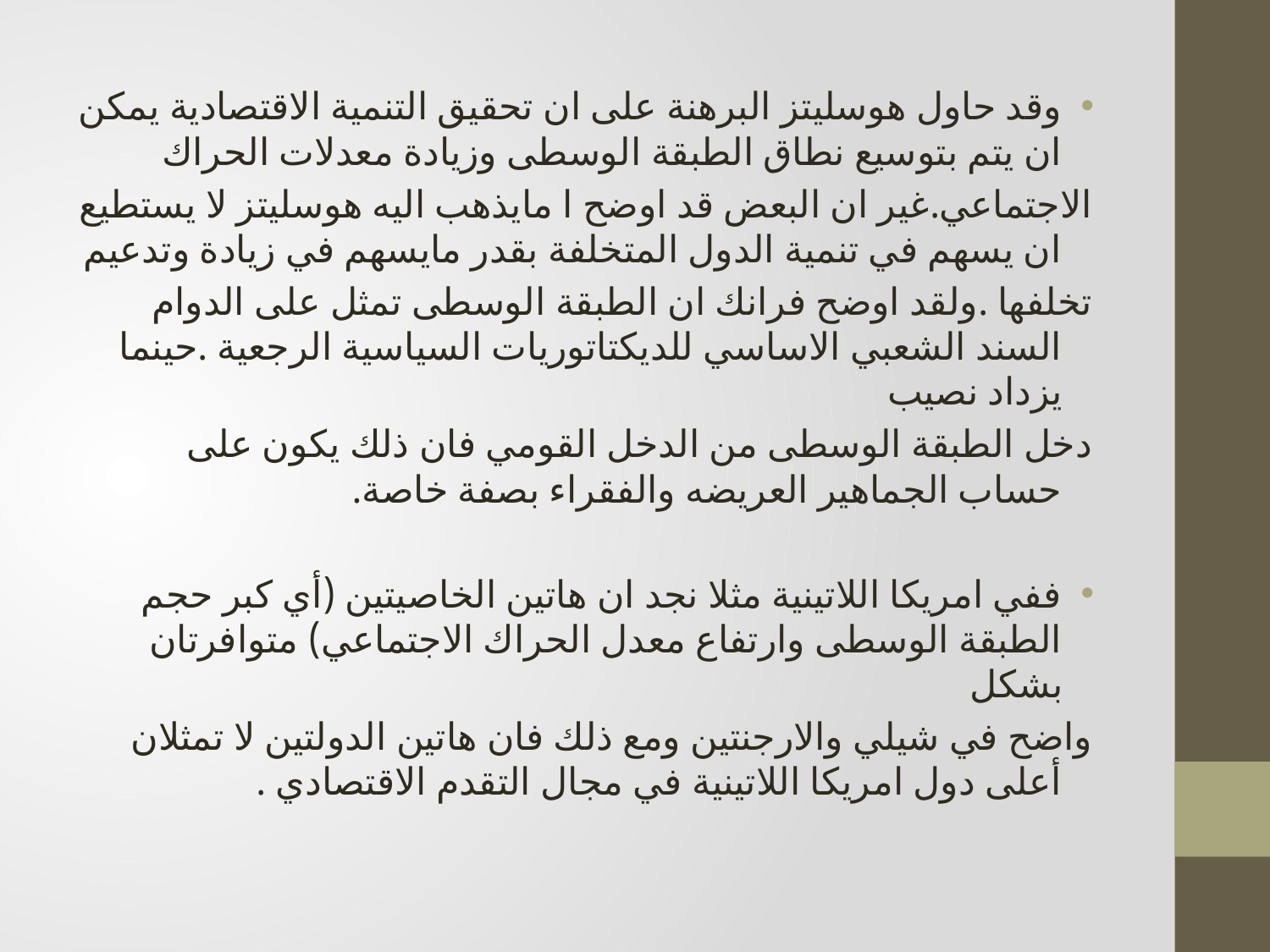

وقد حاول هوسليتز البرهنة على ان تحقيق التنمية الاقتصادية يمكن ان يتم بتوسيع نطاق الطبقة الوسطى وزيادة معدلات الحراك
الاجتماعي.غير ان البعض قد اوضح ا مايذهب اليه هوسليتز لا يستطيع ان يسهم في تنمية الدول المتخلفة بقدر مايسهم في زيادة وتدعيم
تخلفها .ولقد اوضح فرانك ان الطبقة الوسطى تمثل على الدوام السند الشعبي الاساسي للديكتاتوريات السياسية الرجعية .حينما يزداد نصيب
دخل الطبقة الوسطى من الدخل القومي فان ذلك يكون على حساب الجماهير العريضه والفقراء بصفة خاصة.

ففي امريكا اللاتينية مثلا نجد ان هاتين الخاصيتين (أي كبر حجم الطبقة الوسطى وارتفاع معدل الحراك الاجتماعي) متوافرتان بشكل
واضح في شيلي والارجنتين ومع ذلك فان هاتين الدولتين لا تمثلان أعلى دول امريكا اللاتينية في مجال التقدم الاقتصادي .